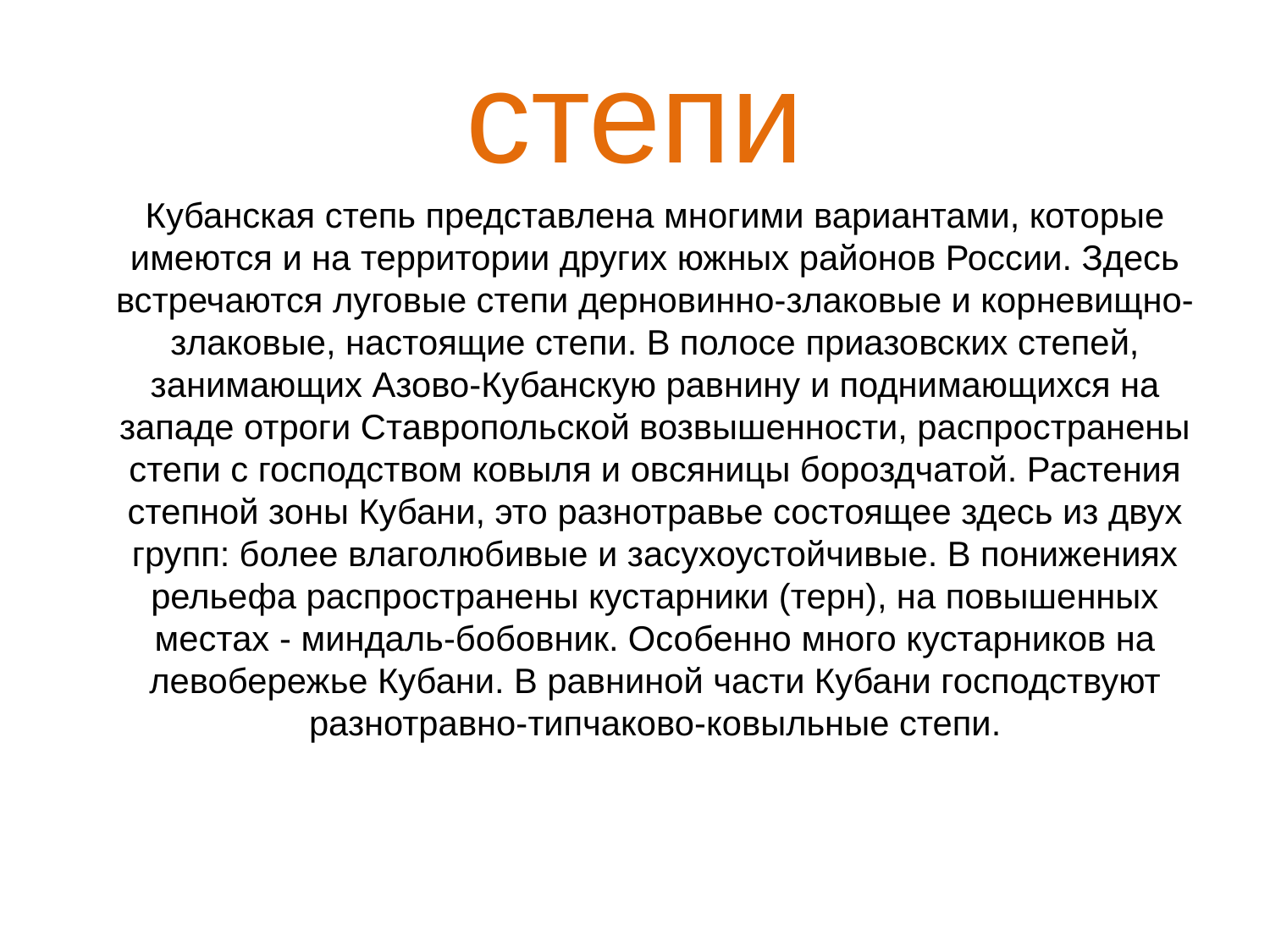

# степи
Кубанская степь представлена многими вариантами, которые имеются и на территории других южных районов России. Здесь встречаются луговые степи дерновинно-злаковые и корневищно-злаковые, настоящие степи. В полосе приазовских степей, занимающих Азово-Кубанскую равнину и поднимающихся на западе отроги Ставропольской возвышенности, распространены степи с господством ковыля и овсяницы бороздчатой. Растения степной зоны Кубани, это разнотравье состоящее здесь из двух групп: более влаголюбивые и засухоустойчивые. В понижениях рельефа распространены кустарники (терн), на повышенных местах - миндаль-бобовник. Особенно много кустарников на левобережье Кубани. В равниной части Кубани господствуют разнотравно-типчаково-ковыльные степи.